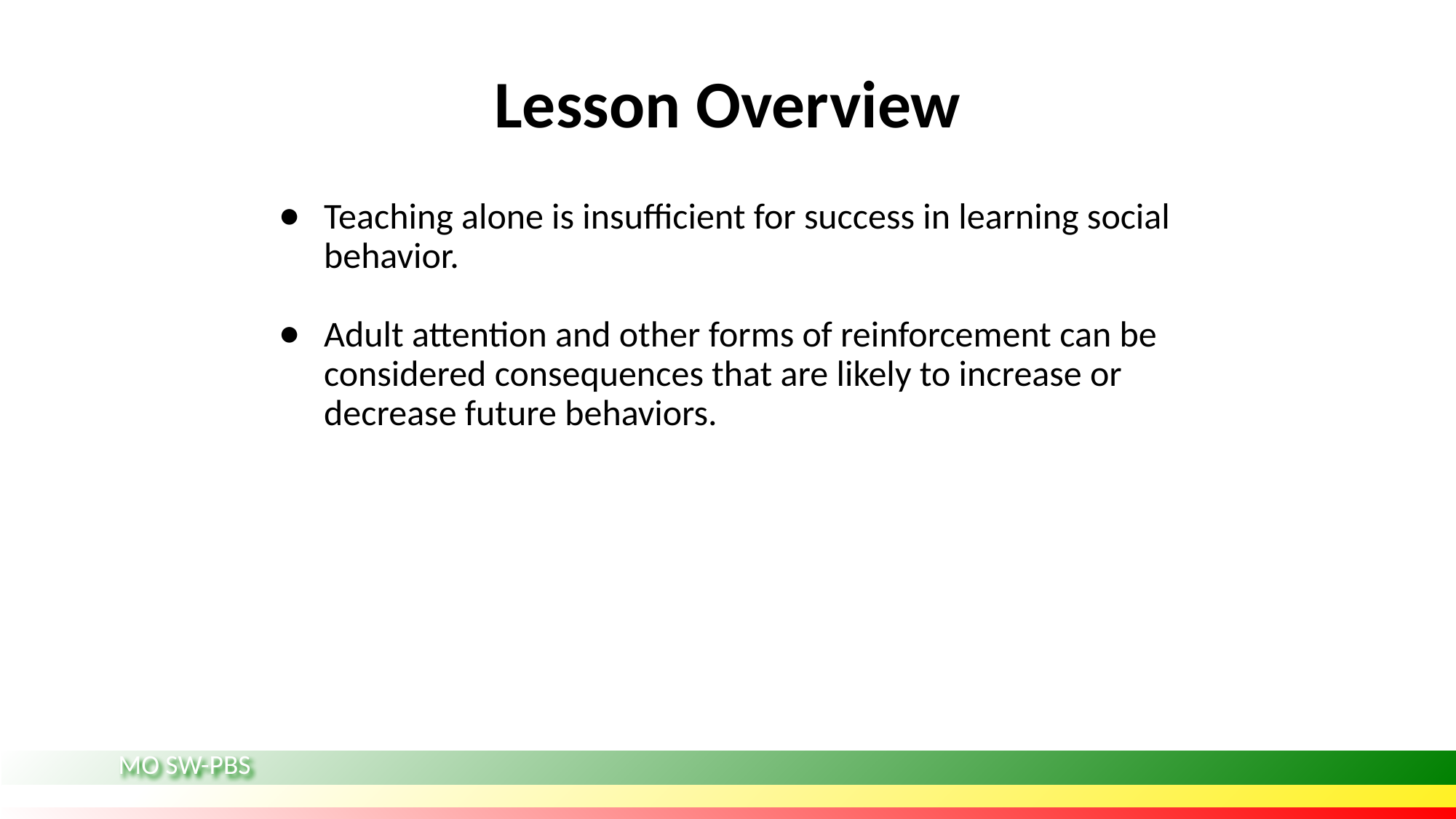

# Lesson Overview
Teaching alone is insufficient for success in learning social behavior.

Adult attention and other forms of reinforcement can be considered consequences that are likely to increase or decrease future behaviors.